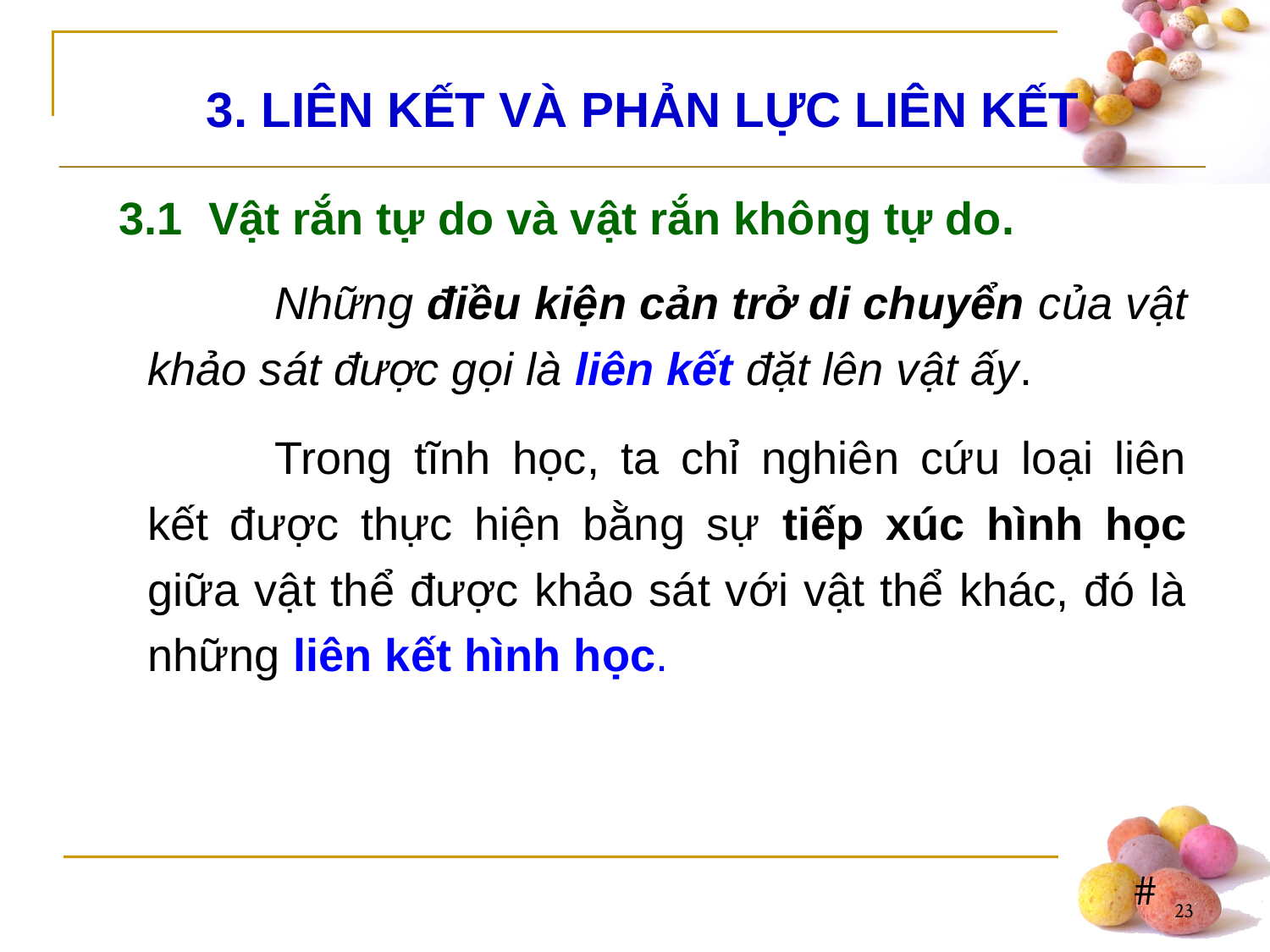

3. LIÊN KẾT VÀ PHẢN LỰC LIÊN KẾT

3.1  Vật rắn tự do và vật rắn không tự do.
	Những điều kiện cản trở di chuyển của vật khảo sát được gọi là liên kết đặt lên vật ấy.
	Trong tĩnh học, ta chỉ nghiên cứu loại liên kết được thực hiện bằng sự tiếp xúc hình học giữa vật thể được khảo sát với vật thể khác, đó là những liên kết hình học.
23